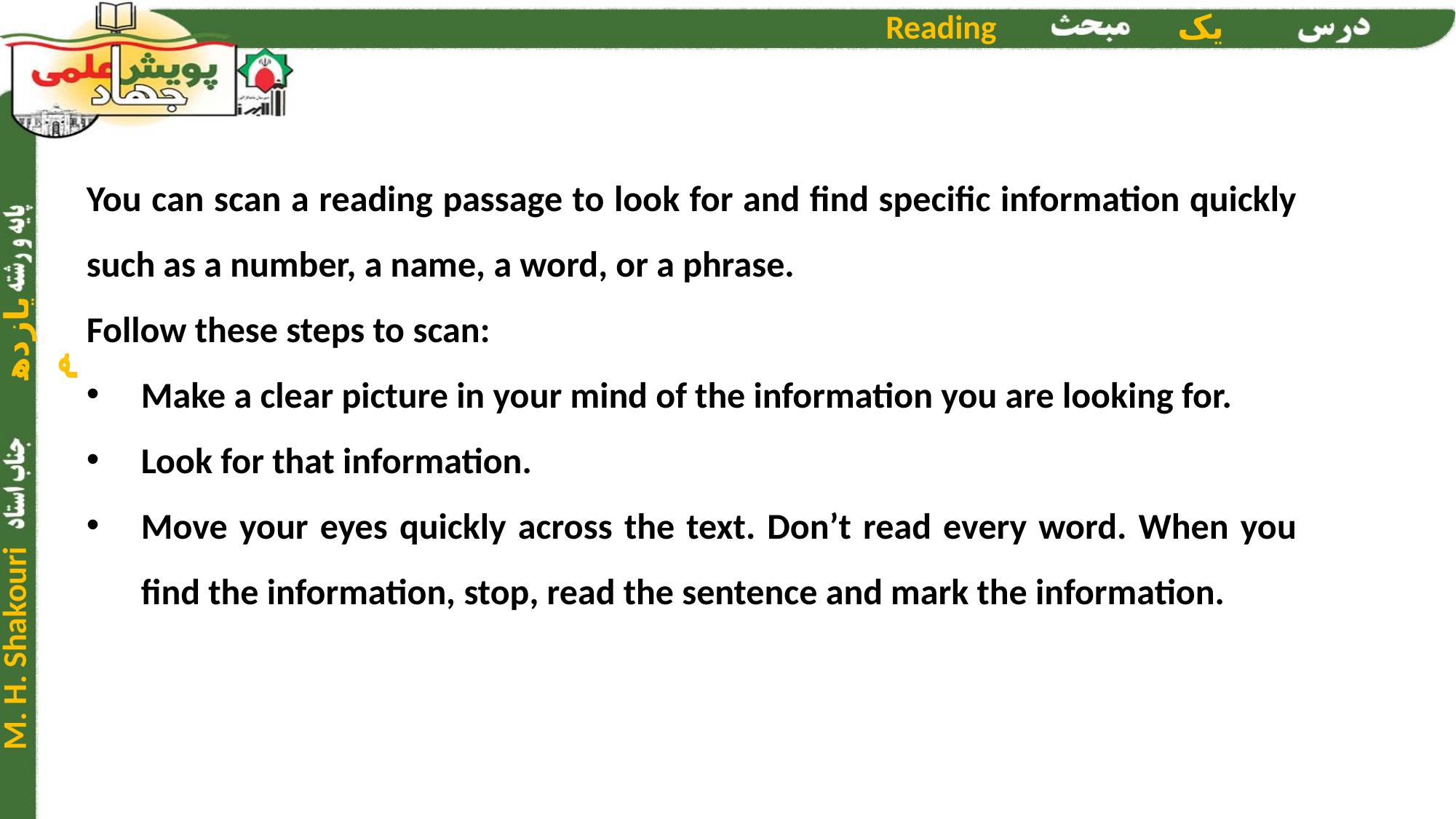

You can scan a reading passage to look for and find specific information quickly such as a number, a name, a word, or a phrase.
Follow these steps to scan:
Make a clear picture in your mind of the information you are looking for.
Look for that information.
Move your eyes quickly across the text. Don’t read every word. When you find the information, stop, read the sentence and mark the information.